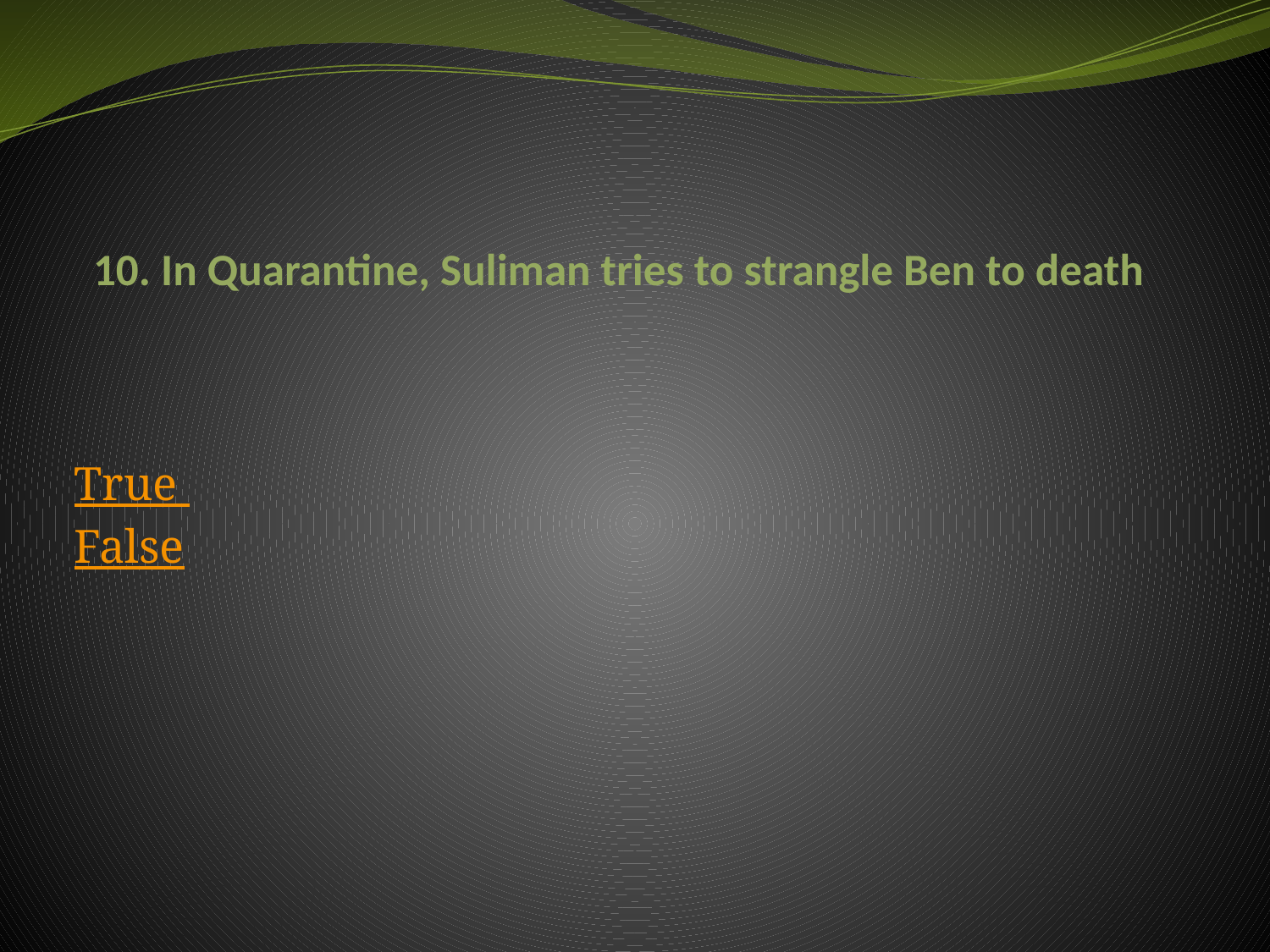

# 10. In Quarantine, Suliman tries to strangle Ben to death
True                                                                            False